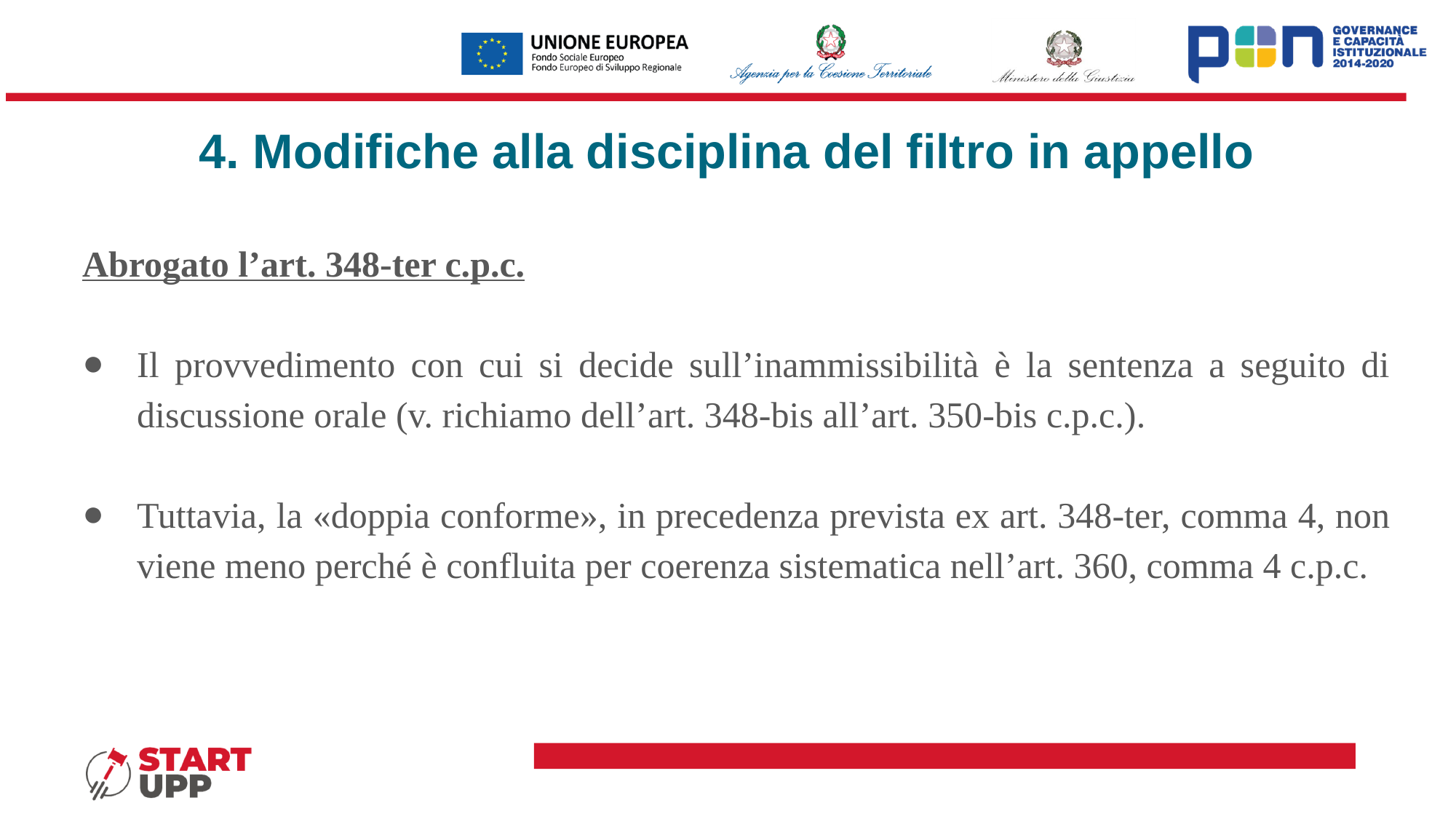

# 4. Modifiche alla disciplina del filtro in appello
Abrogato l’art. 348-ter c.p.c.

Il provvedimento con cui si decide sull’inammissibilità è la sentenza a seguito di discussione orale (v. richiamo dell’art. 348-bis all’art. 350-bis c.p.c.).

Tuttavia, la «doppia conforme», in precedenza prevista ex art. 348-ter, comma 4, non viene meno perché è confluita per coerenza sistematica nell’art. 360, comma 4 c.p.c.